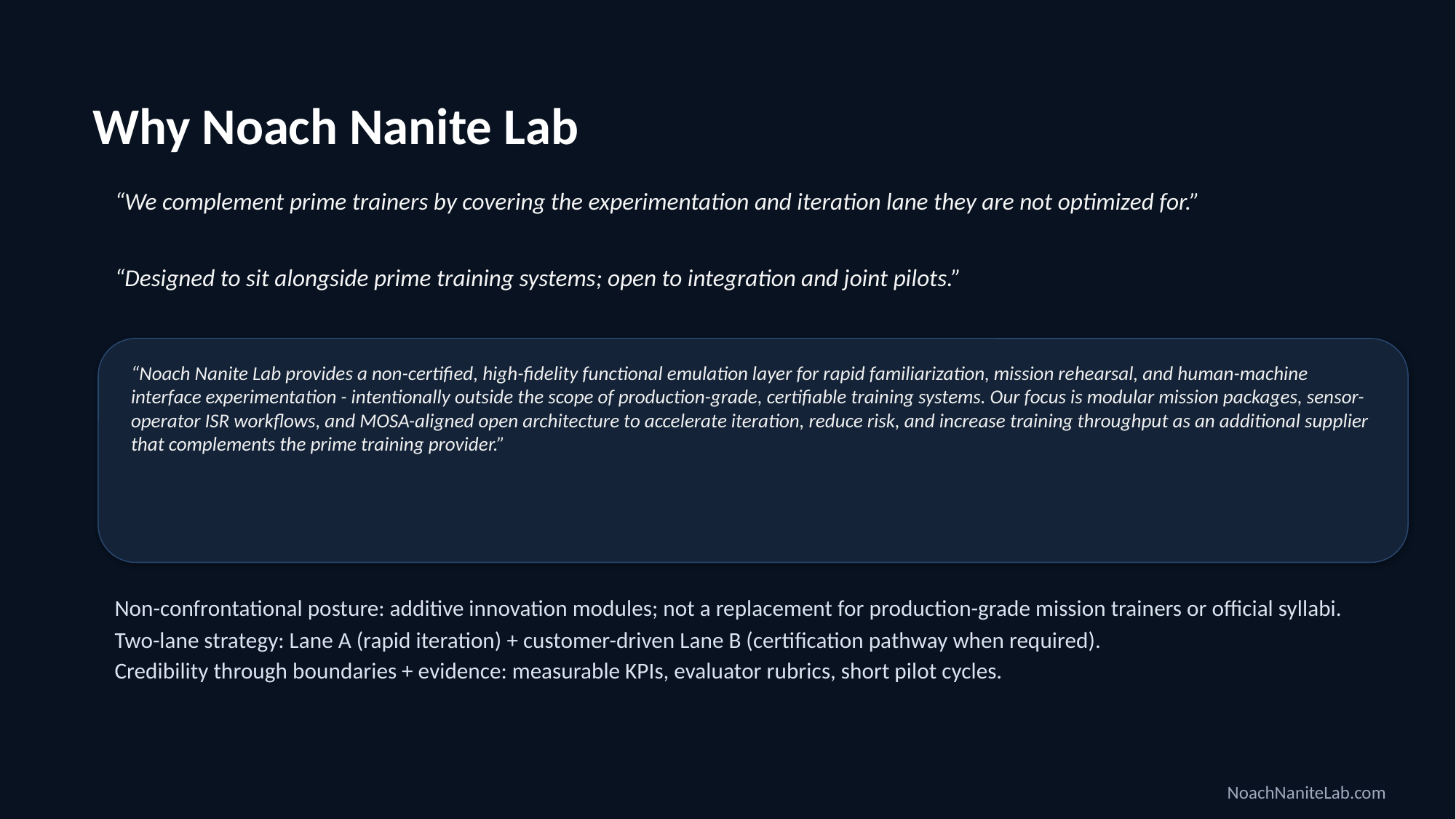

Why Noach Nanite Lab
“We complement prime trainers by covering the experimentation and iteration lane they are not optimized for.”
“Designed to sit alongside prime training systems; open to integration and joint pilots.”

“Noach Nanite Lab provides a non-certified, high-fidelity functional emulation layer for rapid familiarization, mission rehearsal, and human-machine interface experimentation - intentionally outside the scope of production-grade, certifiable training systems. Our focus is modular mission packages, sensor-operator ISR workflows, and MOSA-aligned open architecture to accelerate iteration, reduce risk, and increase training throughput as an additional supplier that complements the prime training provider.”
Non-confrontational posture: additive innovation modules; not a replacement for production-grade mission trainers or official syllabi.
Two-lane strategy: Lane A (rapid iteration) + customer-driven Lane B (certification pathway when required).
Credibility through boundaries + evidence: measurable KPIs, evaluator rubrics, short pilot cycles.
NoachNaniteLab.com